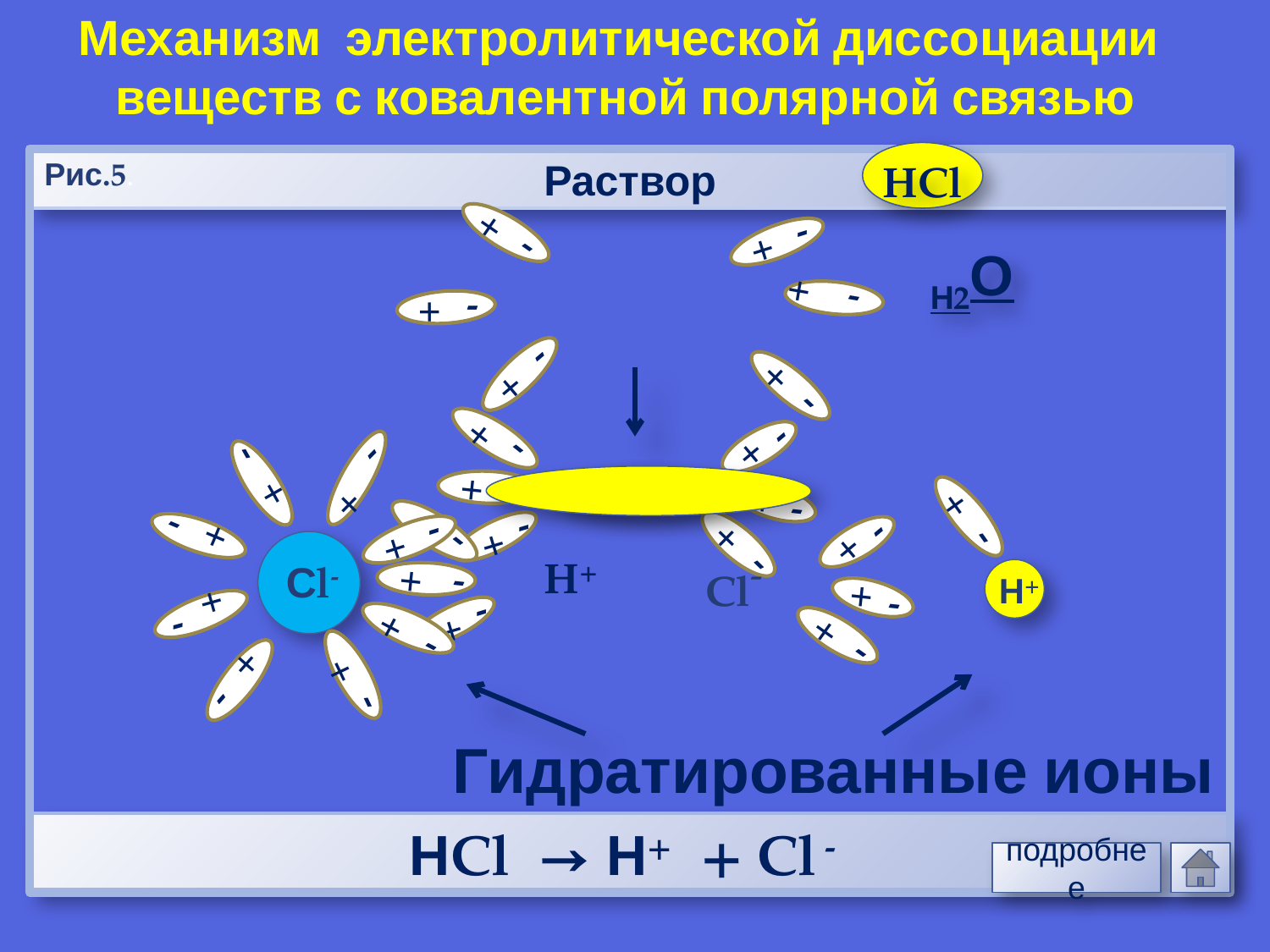

Механизм  электролитической диссоциации
веществ с ковалентной полярной связью

HCl

Раствор

Рис.5.
-
+

-
+

Н2О

+
-
-
+

-
+

-
+

-
+

+
-
+

-

-
+

+
-
-
+

-
+

-
+

-
+

-
+

-
+

-
+

-
+
-
+

-
+

Сl-

Cl-
H+
-
+

-
+
-
+

+
-

+
-
-
+

-
+

Н+

Гидратированные ионы
НCl  → Н+  + Cl -
подробнее